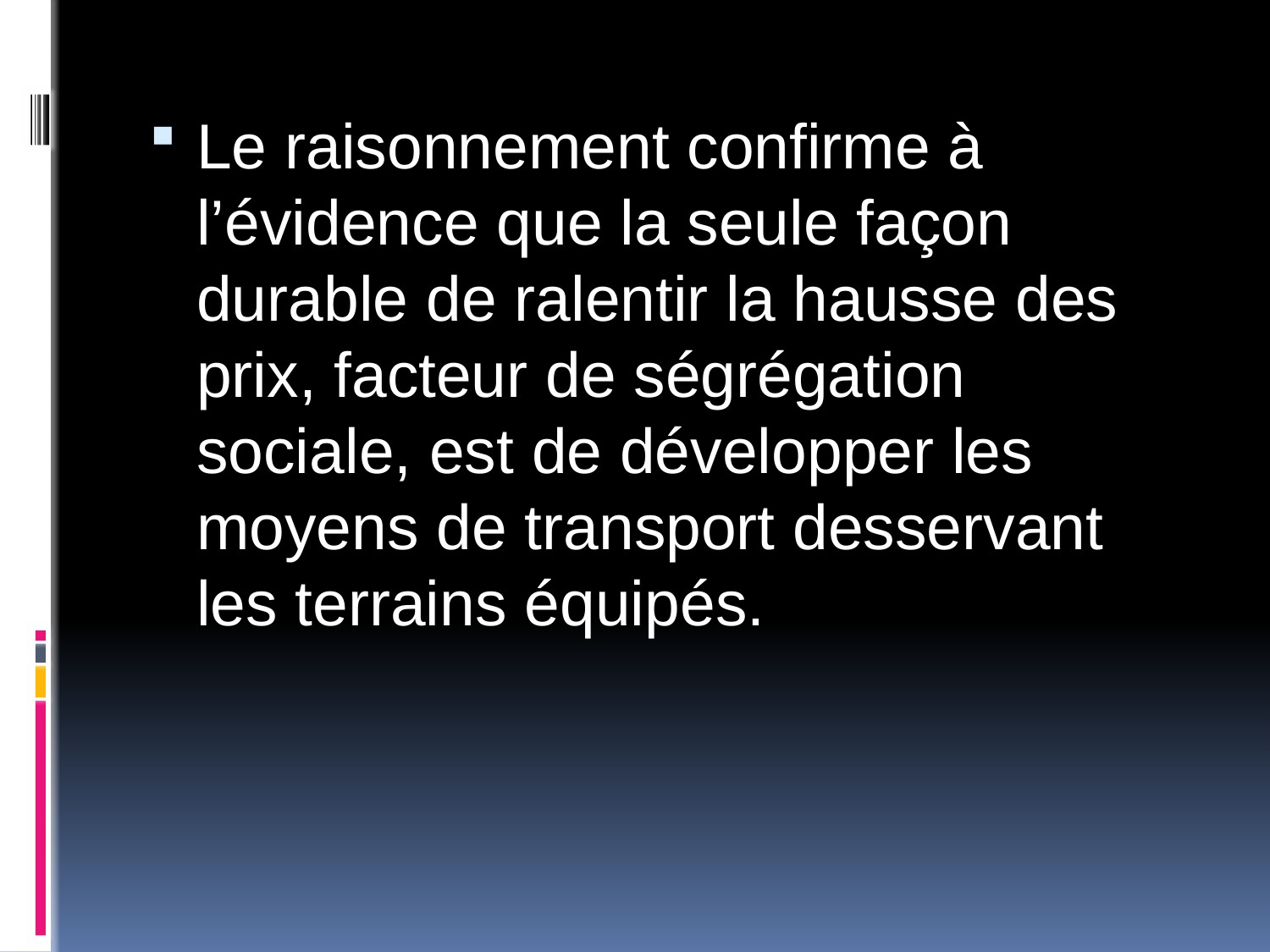

#
Le raisonnement confirme à l’évidence que la seule façon durable de ralentir la hausse des prix, facteur de ségrégation sociale, est de développer les moyens de transport desservant les terrains équipés.